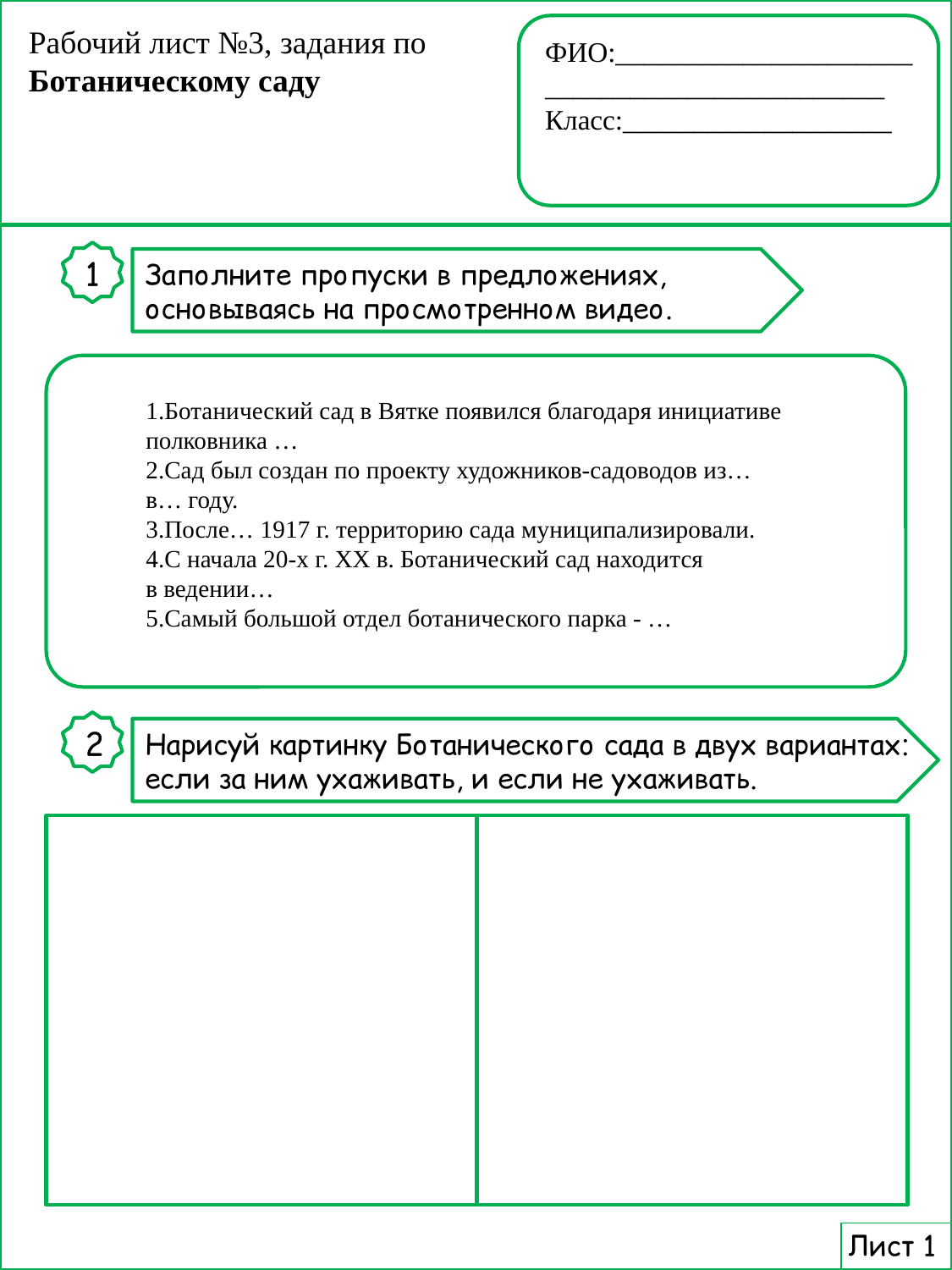

Рабочий лист №3, задания по Ботаническому саду

ФИО:_____________________________________________
Класс:___________________

1

Заполните пропуски в предложениях, основываясь на просмотренном видео.

1.Ботанический сад в Вятке появился благодаря инициативе полковника …
2.Сад был создан по проекту художников-садоводов из… в… году.
3.После… 1917 г. территорию сада муниципализировали.
4.С начала 20-х г. XX в. Ботанический сад находится в ведении…
5.Самый большой отдел ботанического парка - …

2

Нарисуй картинку Ботанического сада в двух вариантах: если за ним ухаживать, и если не ухаживать.

Лист 1